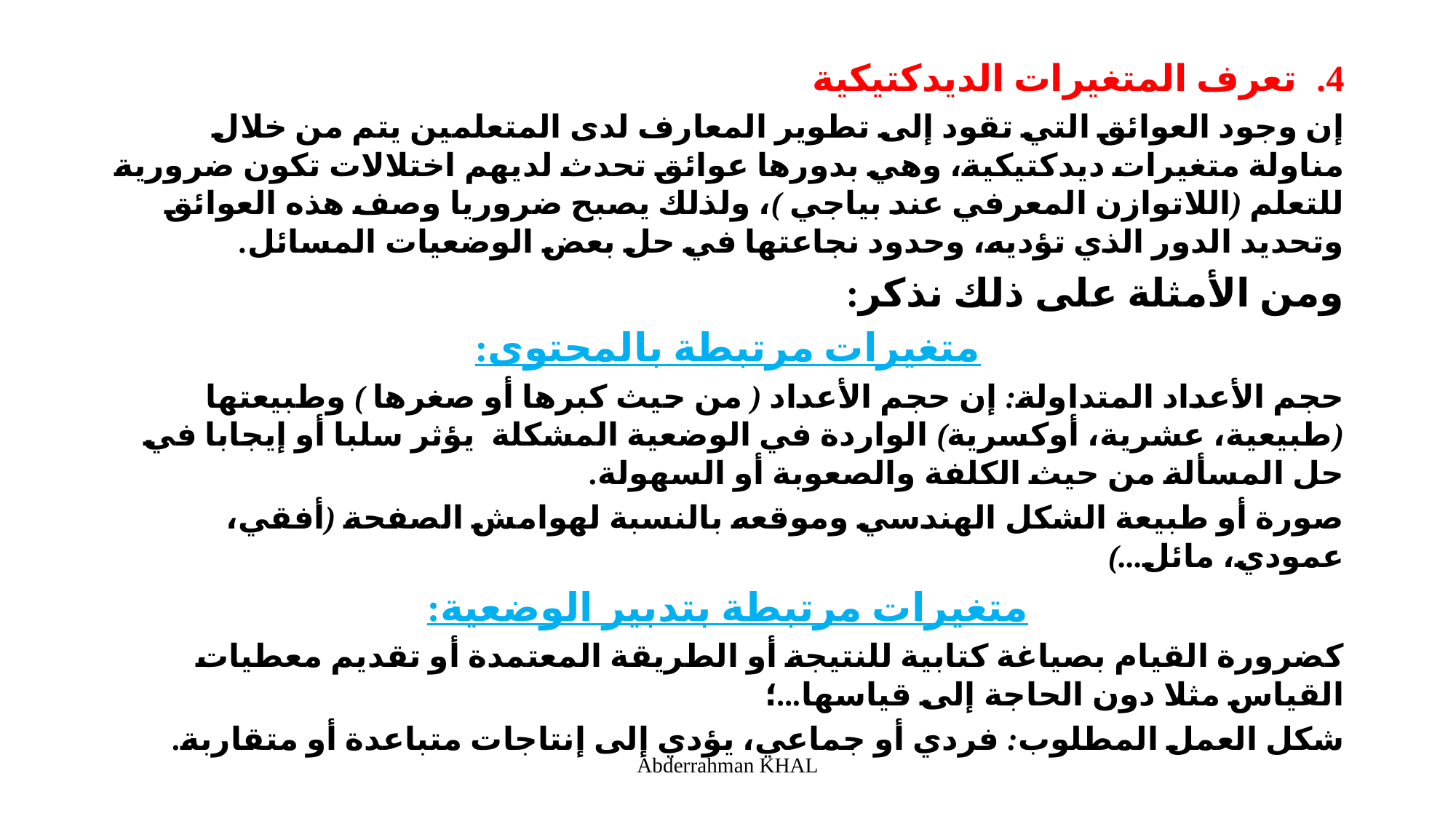

4.  تعرف المتغيرات الديدكتيكية
إن وجود العوائق التي تقود إلى تطوير المعارف لدى المتعلمين يتم من خلال مناولة متغيرات ديدكتيكية، وهي بدورها عوائق تحدث لديهم اختلالات تكون ضرورية للتعلم (اللاتوازن المعرفي عند بياجي )، ولذلك يصبح ضروريا وصف هذه العوائق وتحديد الدور الذي تؤديه، وحدود نجاعتها في حل بعض الوضعيات المسائل.
ومن الأمثلة على ذلك نذكر:
متغيرات مرتبطة بالمحتوى:
حجم الأعداد المتداولة: إن حجم الأعداد ( من حيث كبرها أو صغرها ) وطبيعتها (طبيعية، عشرية، أوكسرية) الواردة في الوضعية المشكلة  يؤثر سلبا أو إيجابا في حل المسألة من حيث الكلفة والصعوبة أو السهولة.
صورة أو طبيعة الشكل الهندسي وموقعه بالنسبة لهوامش الصفحة (أفقي، عمودي، مائل...)
متغيرات مرتبطة بتدبير الوضعية:
كضرورة القيام بصياغة كتابية للنتيجة أو الطريقة المعتمدة أو تقديم معطيات القياس مثلا دون الحاجة إلى قياسها...؛
شكل العمل المطلوب: فردي أو جماعي، يؤدي إلى إنتاجات متباعدة أو متقاربة.

Abderrahman KHAL